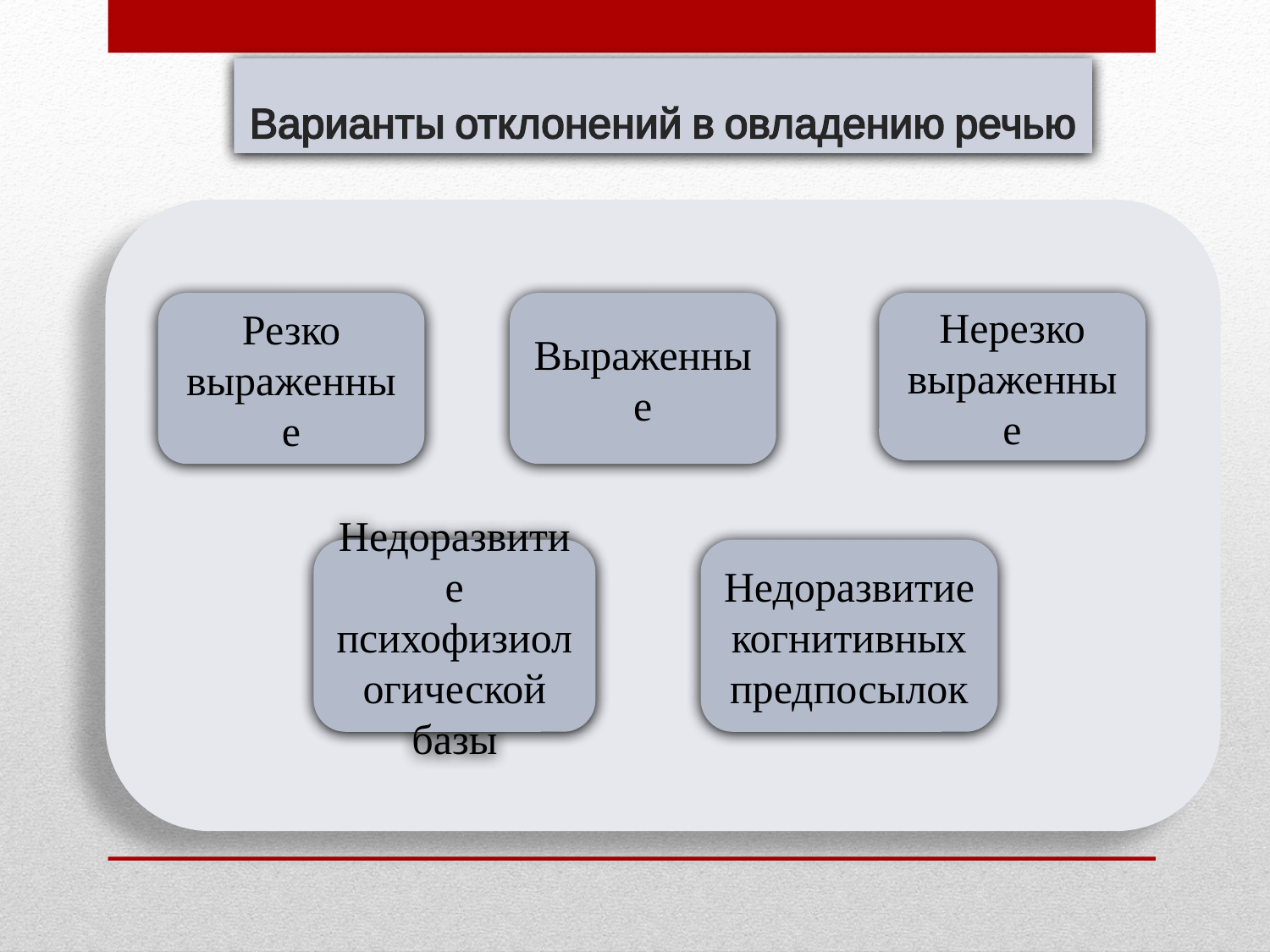

# Варианты отклонений в овладению речью

Нерезко выраженные
Резко выраженные
Выраженные
Недоразвитие психофизиологической базы
Недоразвитие когнитивных предпосылок